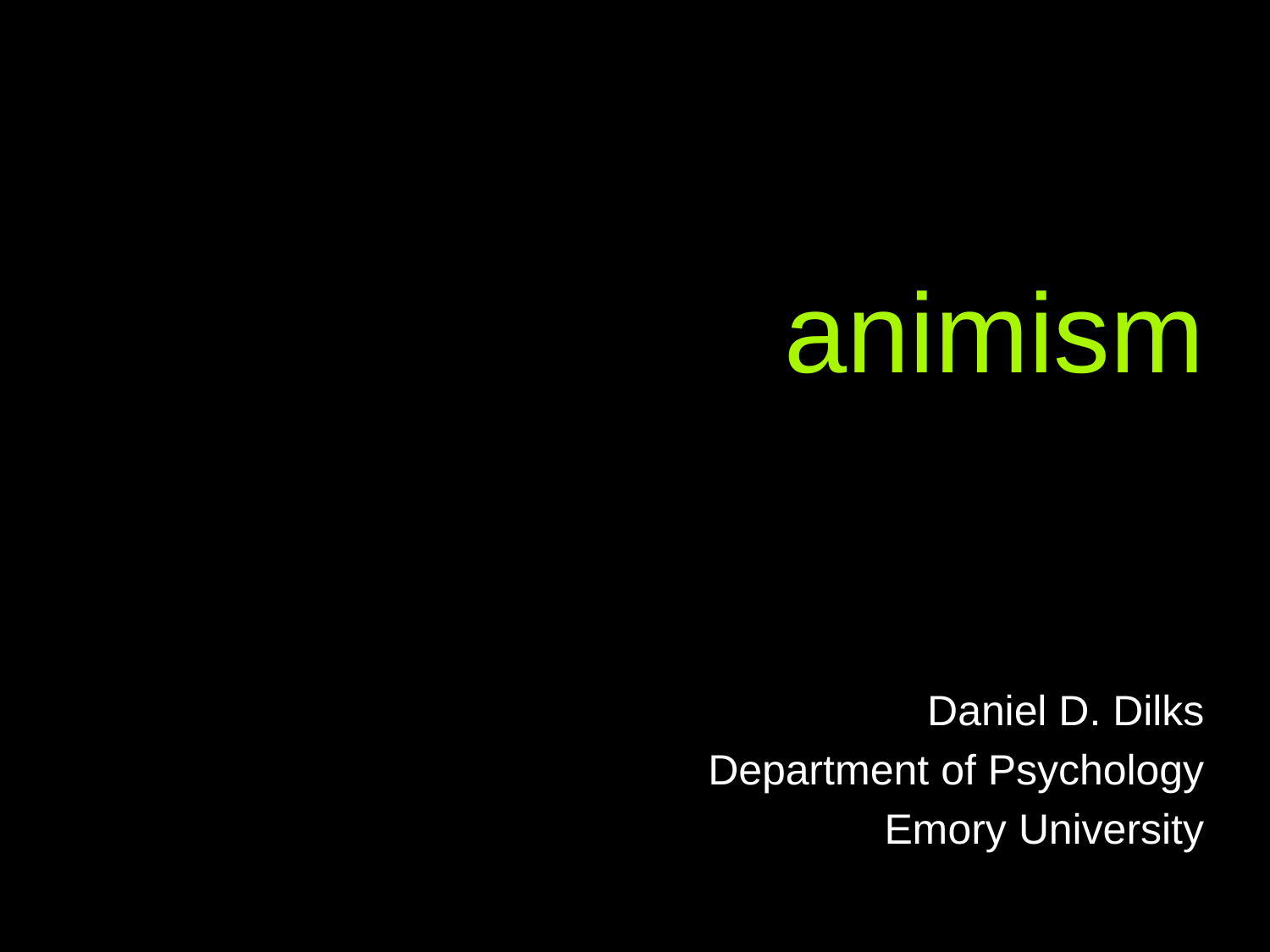

# animism
Daniel D. Dilks
Department of Psychology
Emory University